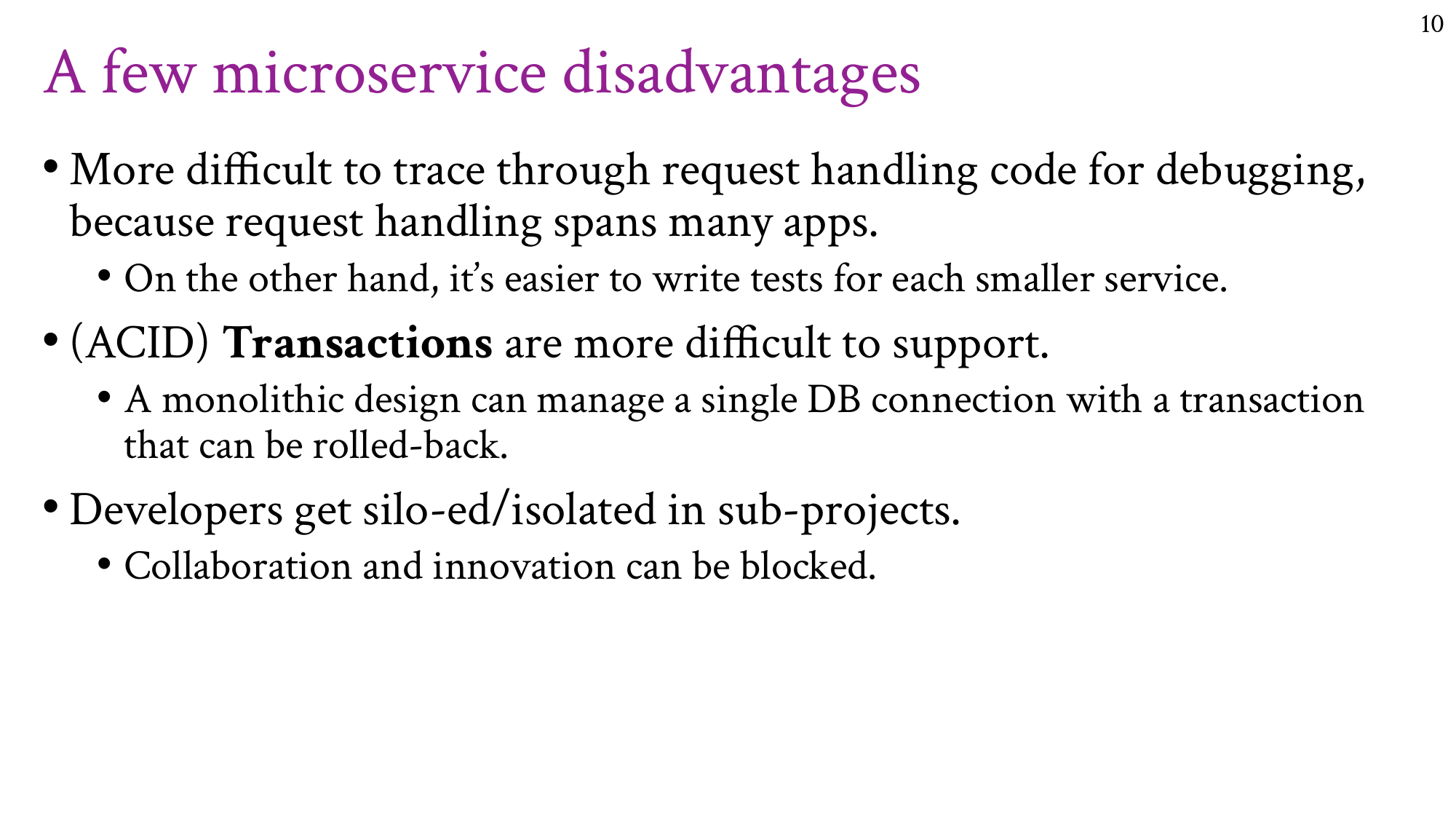

10
# A few microservice disadvantages
More difficult to trace through request handling code for debugging, because request handling spans many apps.
On the other hand, it’s easier to write tests for each smaller service.
(ACID) Transactions are more difficult to support.
A monolithic design can manage a single DB connection with a transaction that can be rolled-back.
Developers get silo-ed/isolated in sub-projects.
Collaboration and innovation can be blocked.